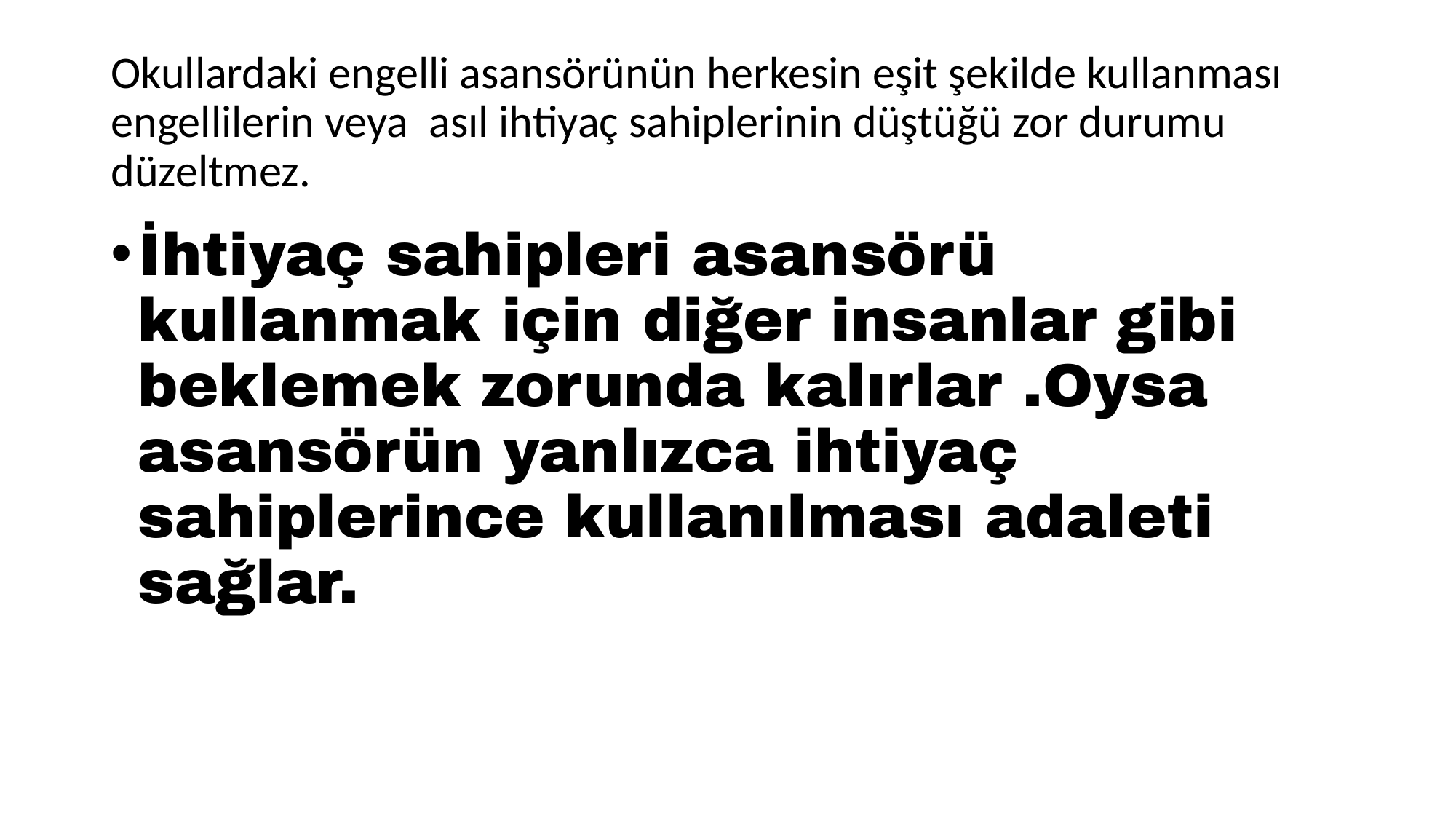

# Okullardaki engelli asansörünün herkesin eşit şekilde kullanması engellilerin veya  asıl ihtiyaç sahiplerinin düştüğü zor durumu düzeltmez.
İhtiyaç sahipleri asansörü kullanmak için diğer insanlar gibi beklemek zorunda kalırlar .Oysa asansörün yanlızca ihtiyaç sahiplerince kullanılması adaleti sağlar.